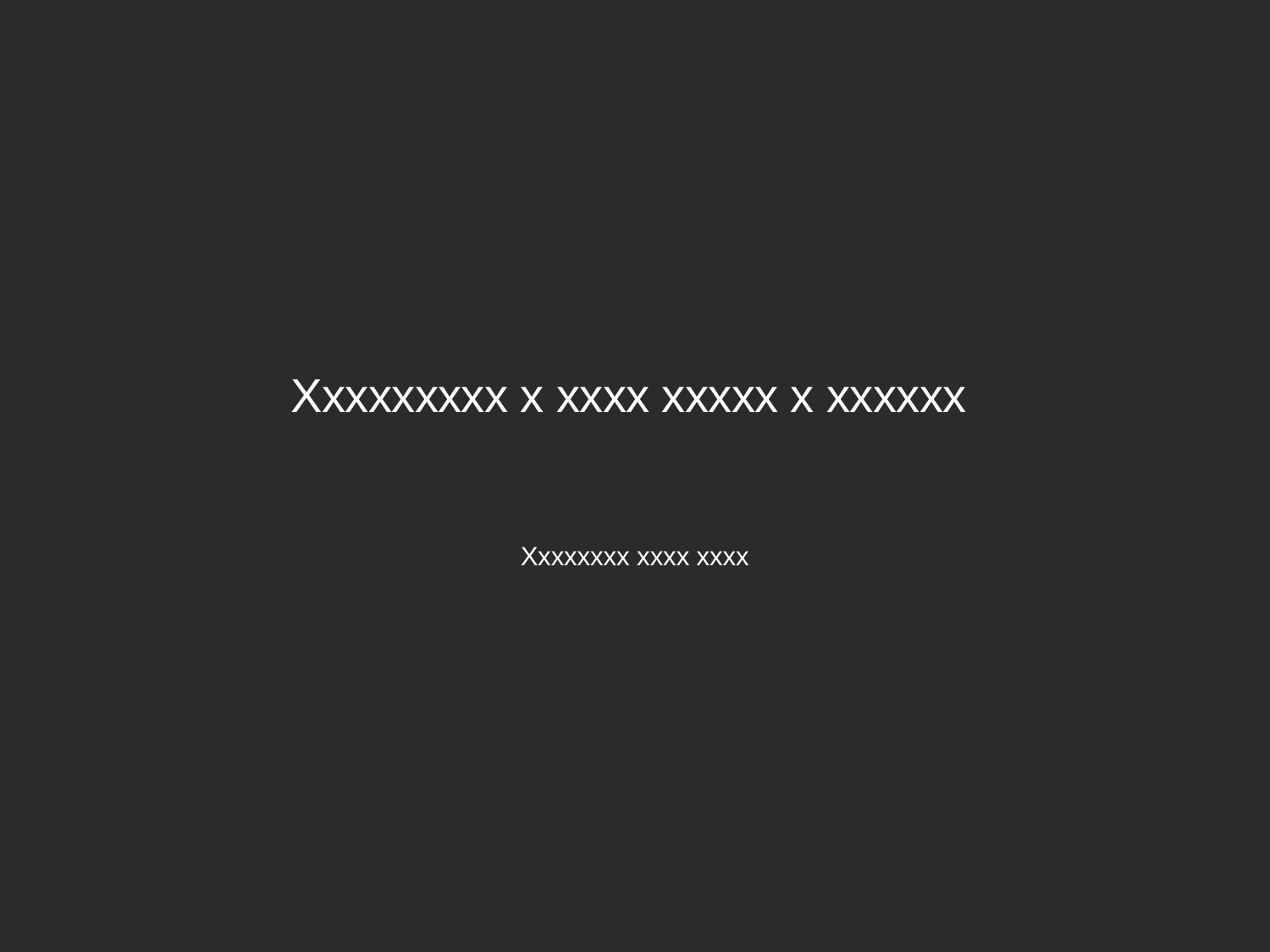

# Xxxxxxxxx x xxxx xxxxx x xxxxxx
Xxxxxxxx xxxx xxxx